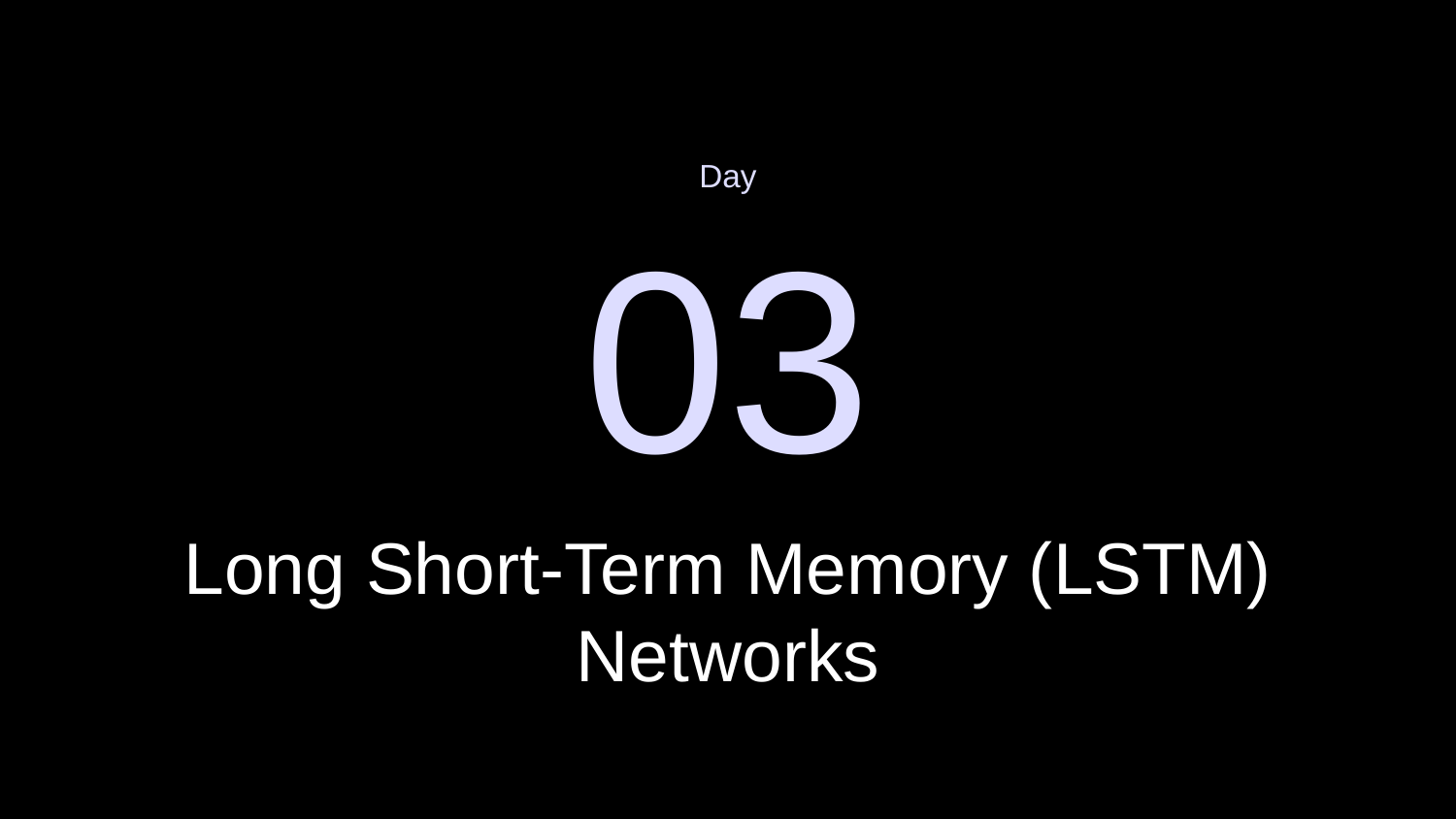

Day
03
# Long Short-Term Memory (LSTM) Networks